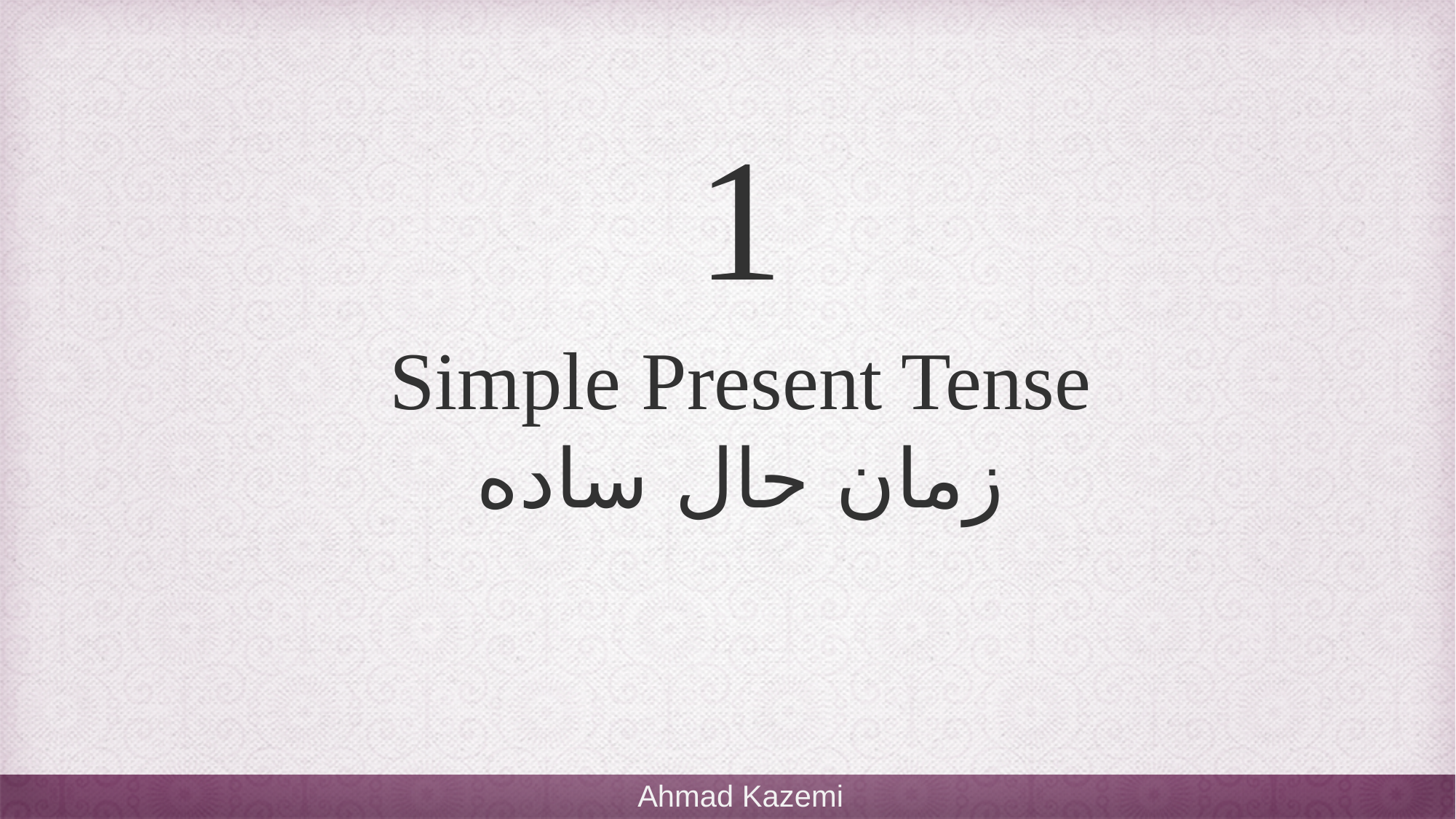

1
Simple Present Tense
زمان حال ساده
Ahmad Kazemi